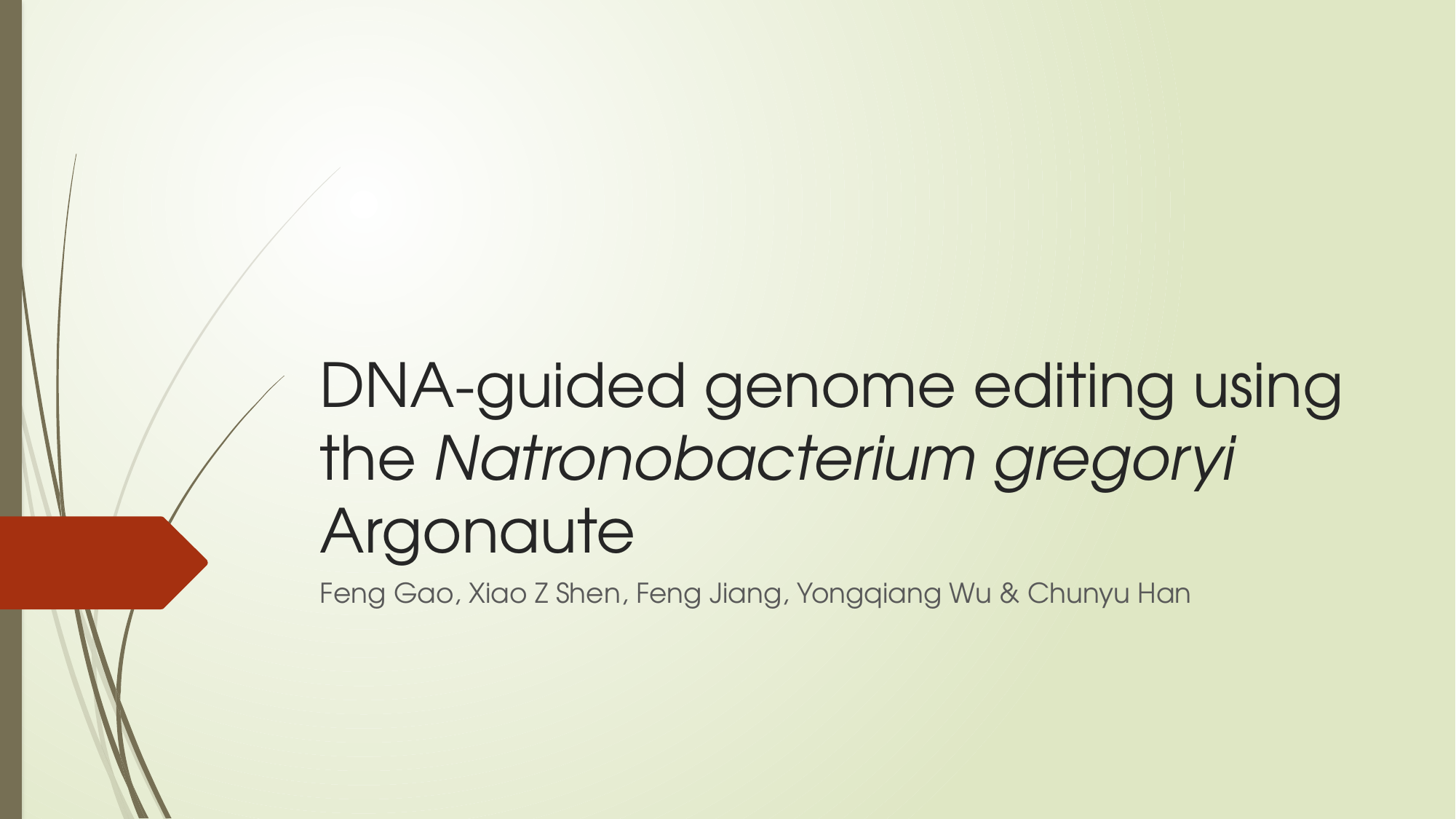

# DNA-guided genome editing using the Natronobacterium gregoryi Argonaute
Feng Gao, Xiao Z Shen, Feng Jiang, Yongqiang Wu & Chunyu Han